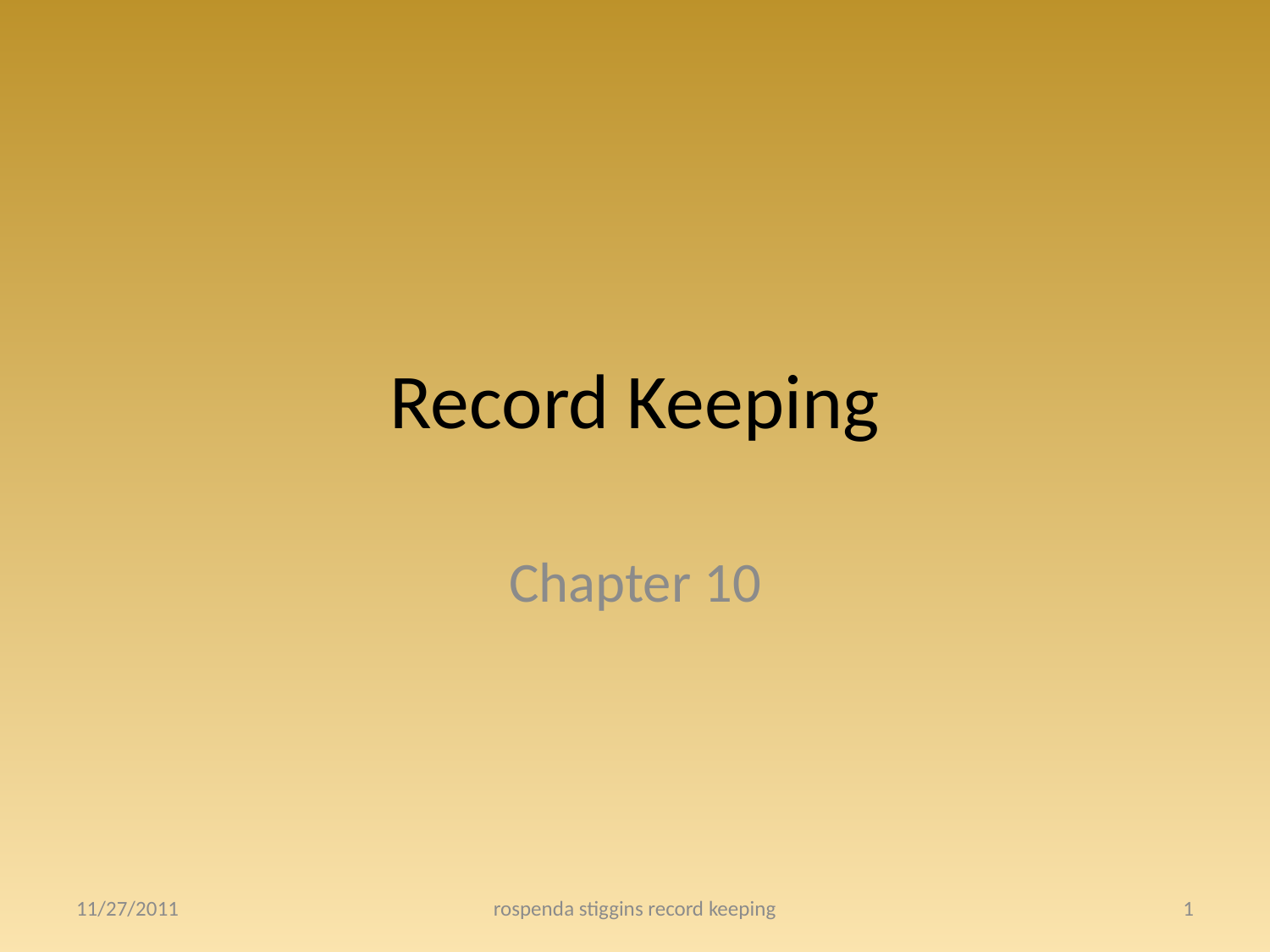

# Record Keeping
Chapter 10
11/27/2011
rospenda stiggins record keeping
1